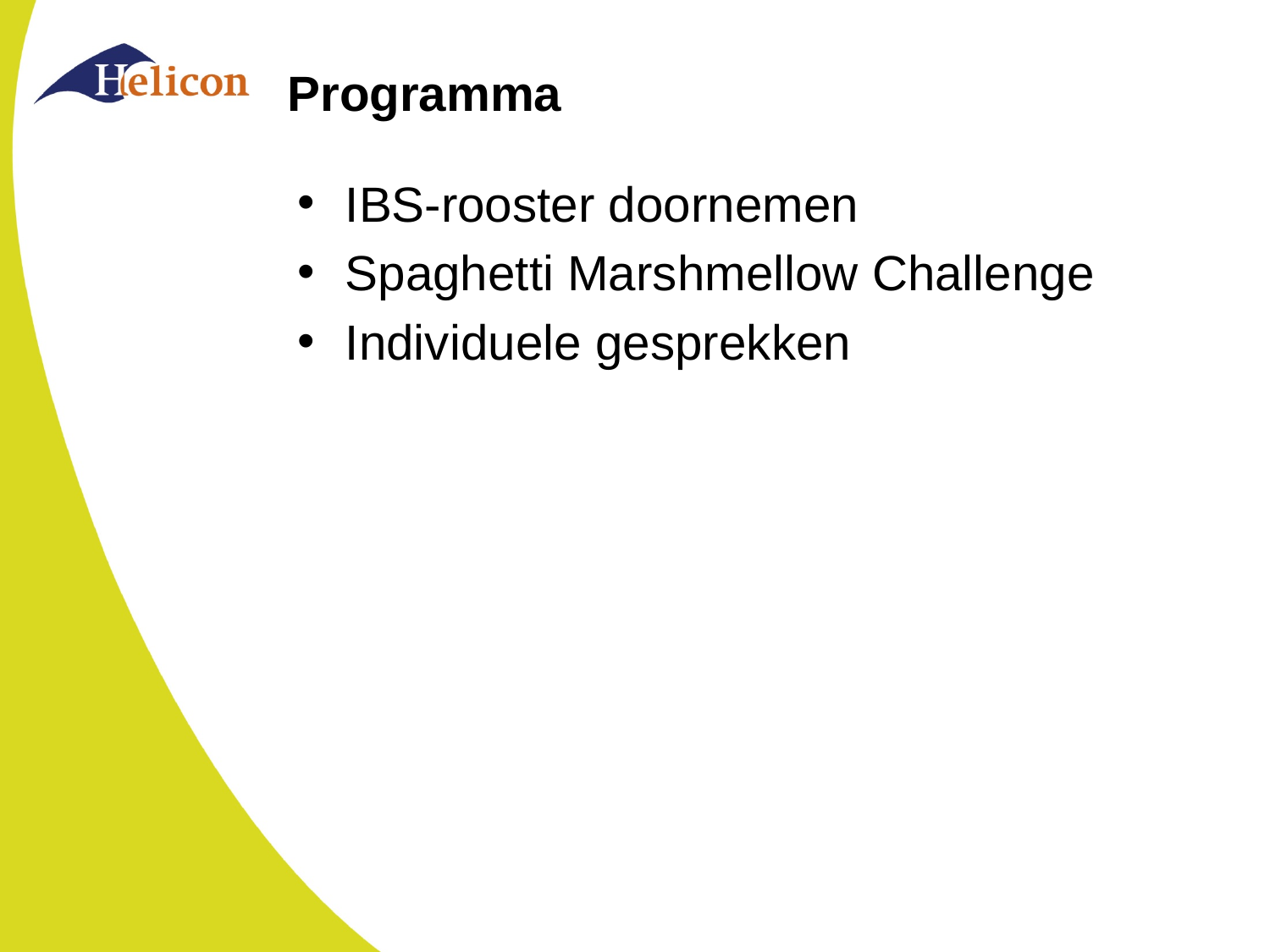

# Programma
IBS-rooster doornemen
Spaghetti Marshmellow Challenge
Individuele gesprekken